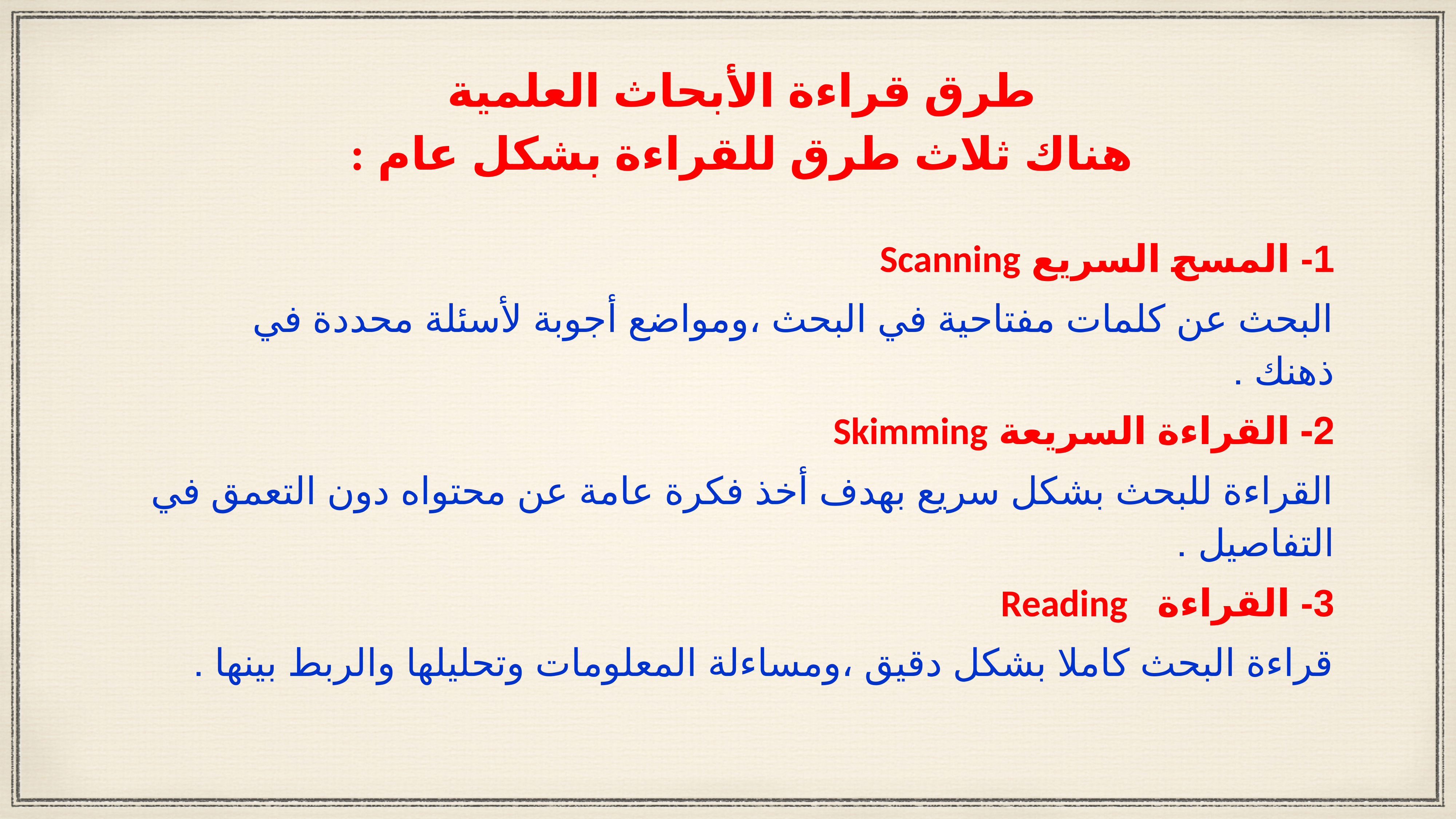

# طرق قراءة الأبحاث العلمية هناك ثلاث طرق للقراءة بشكل عام :
1- المسح السريع Scanning
البحث عن كلمات مفتاحية في البحث ،ومواضع أجوبة لأسئلة محددة في ذهنك .
2- القراءة السريعة Skimming
القراءة للبحث بشكل سريع بهدف أخذ فكرة عامة عن محتواه دون التعمق في التفاصيل .
3- القراءة   Reading
قراءة البحث كاملا بشكل دقيق ،ومساءلة المعلومات وتحليلها والربط بينها .